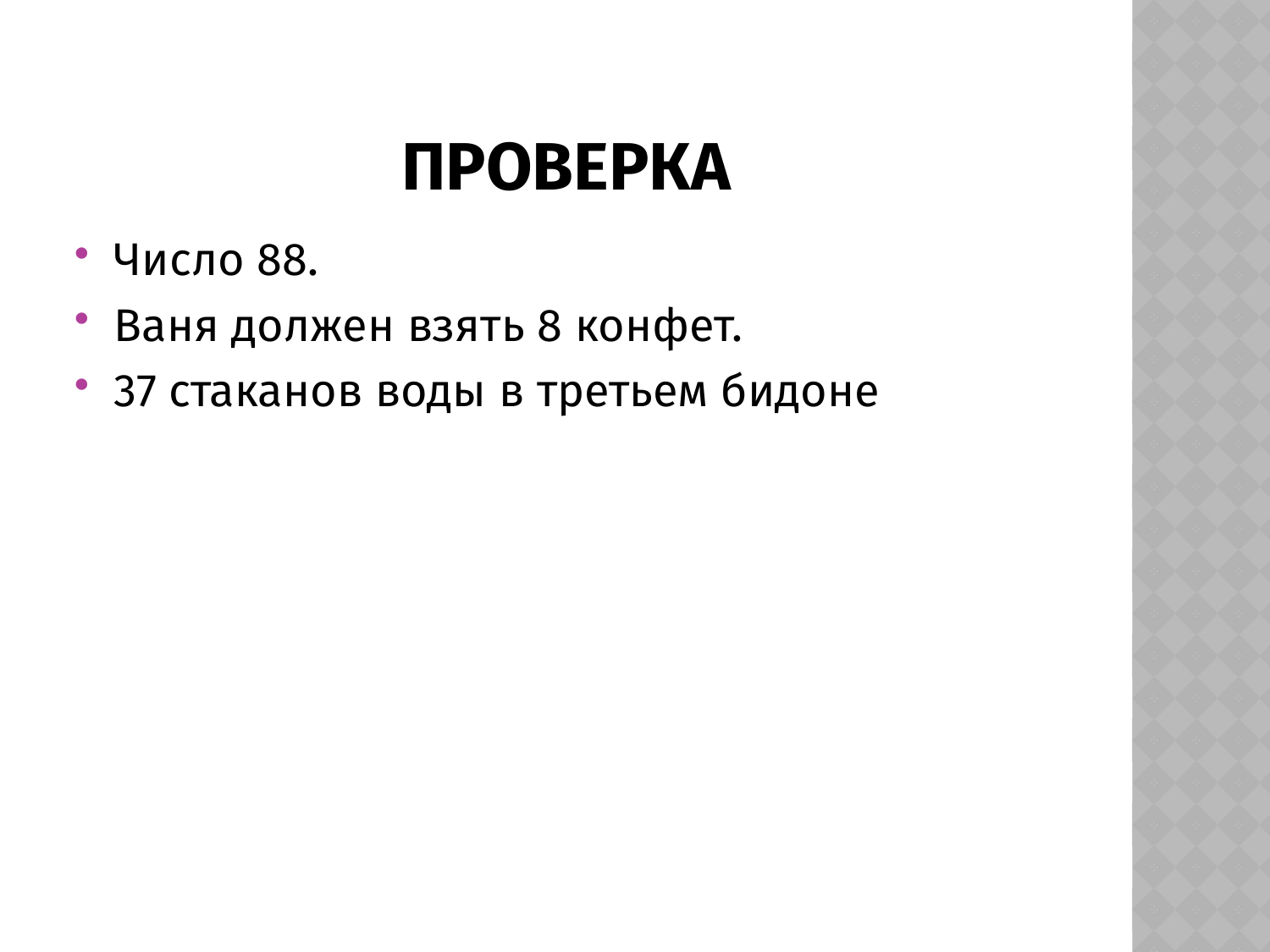

# Проверка
Число 88.
Ваня должен взять 8 конфет.
37 стаканов воды в третьем бидоне